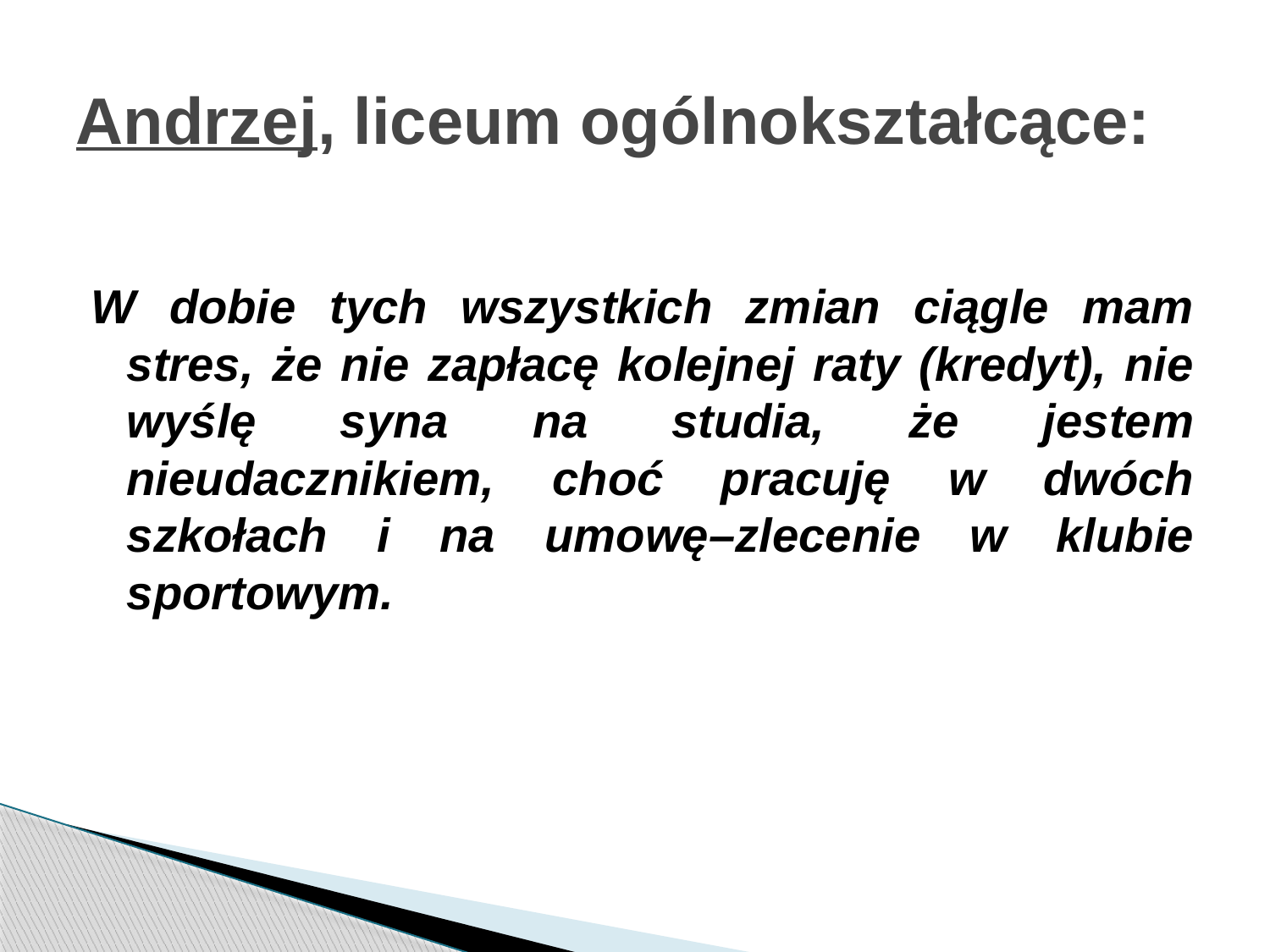

# Andrzej, liceum ogólnokształcące:

W dobie tych wszystkich zmian ciągle mam stres, że nie zapłacę kolejnej raty (kredyt), nie wyślę syna na studia, że jestem nieudacznikiem, choć pracuję w dwóch szkołach i na umowę–zlecenie w klubie sportowym.